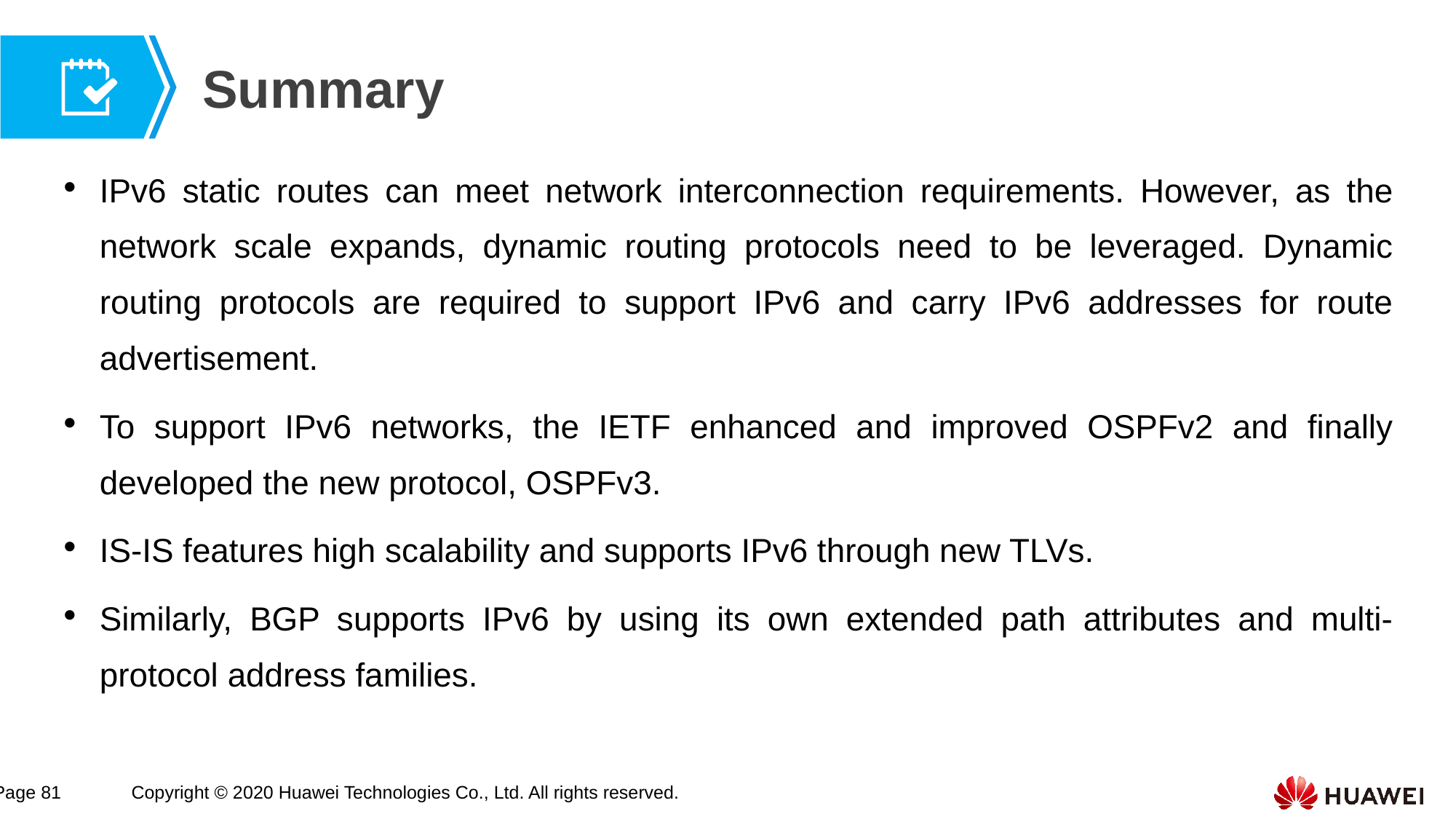

IPv6 static routes can meet network interconnection requirements. However, as the network scale expands, dynamic routing protocols need to be leveraged. Dynamic routing protocols are required to support IPv6 and carry IPv6 addresses for route advertisement.
To support IPv6 networks, the IETF enhanced and improved OSPFv2 and finally developed the new protocol, OSPFv3.
IS-IS features high scalability and supports IPv6 through new TLVs.
Similarly, BGP supports IPv6 by using its own extended path attributes and multi-protocol address families.